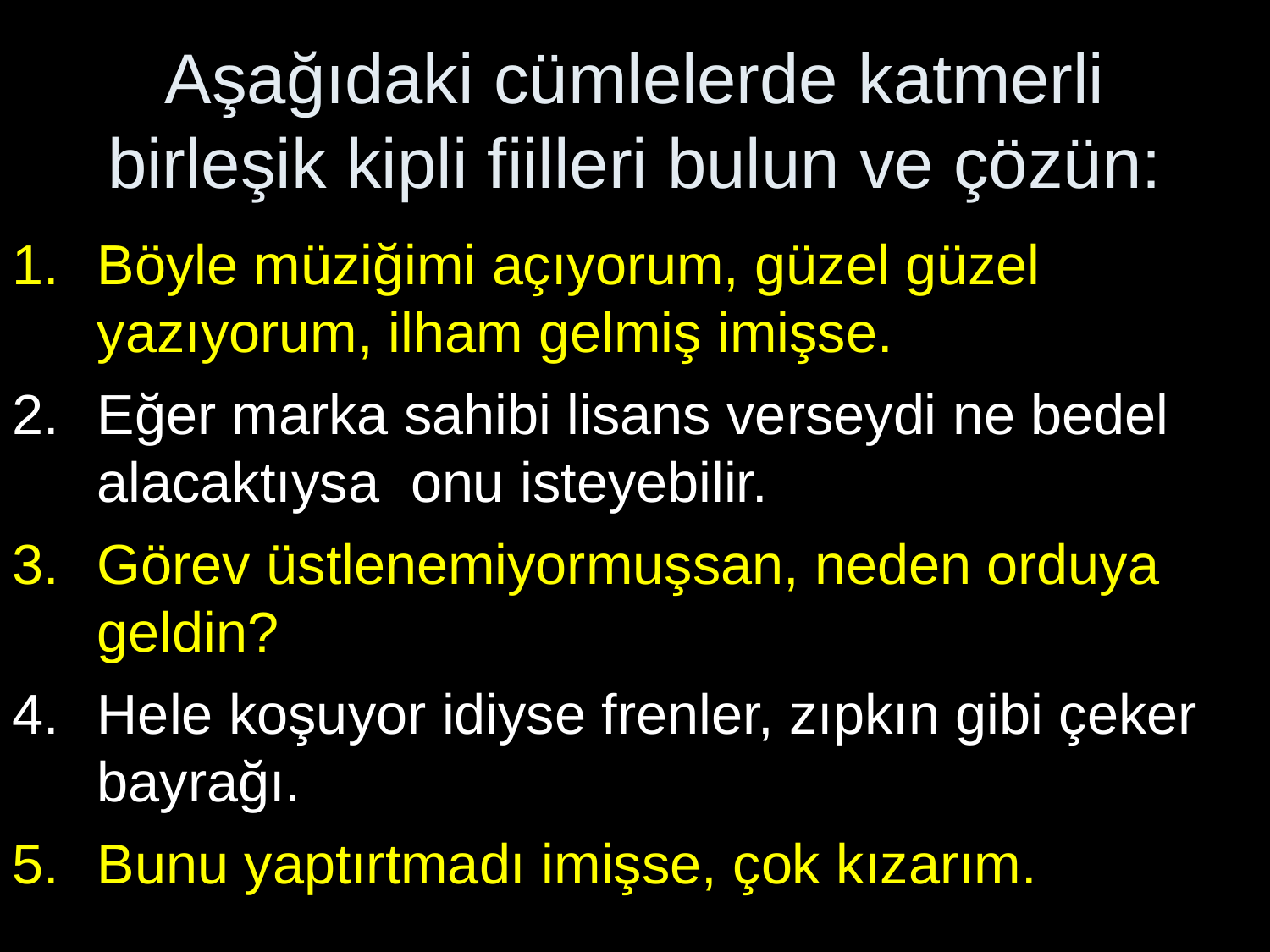

# Aşağıdaki cümlelerde katmerli birleşik kipli fiilleri bulun ve çözün:
Böyle müziğimi açıyorum, güzel güzel yazıyorum, ilham gelmiş imişse.
Eğer marka sahibi lisans verseydi ne bedel alacaktıysa  onu isteyebilir.
Görev üstlenemiyormuşsan, neden orduya geldin?
Hele koşuyor idiyse frenler, zıpkın gibi çeker bayrağı.
Bunu yaptırtmadı imişse, çok kızarım.